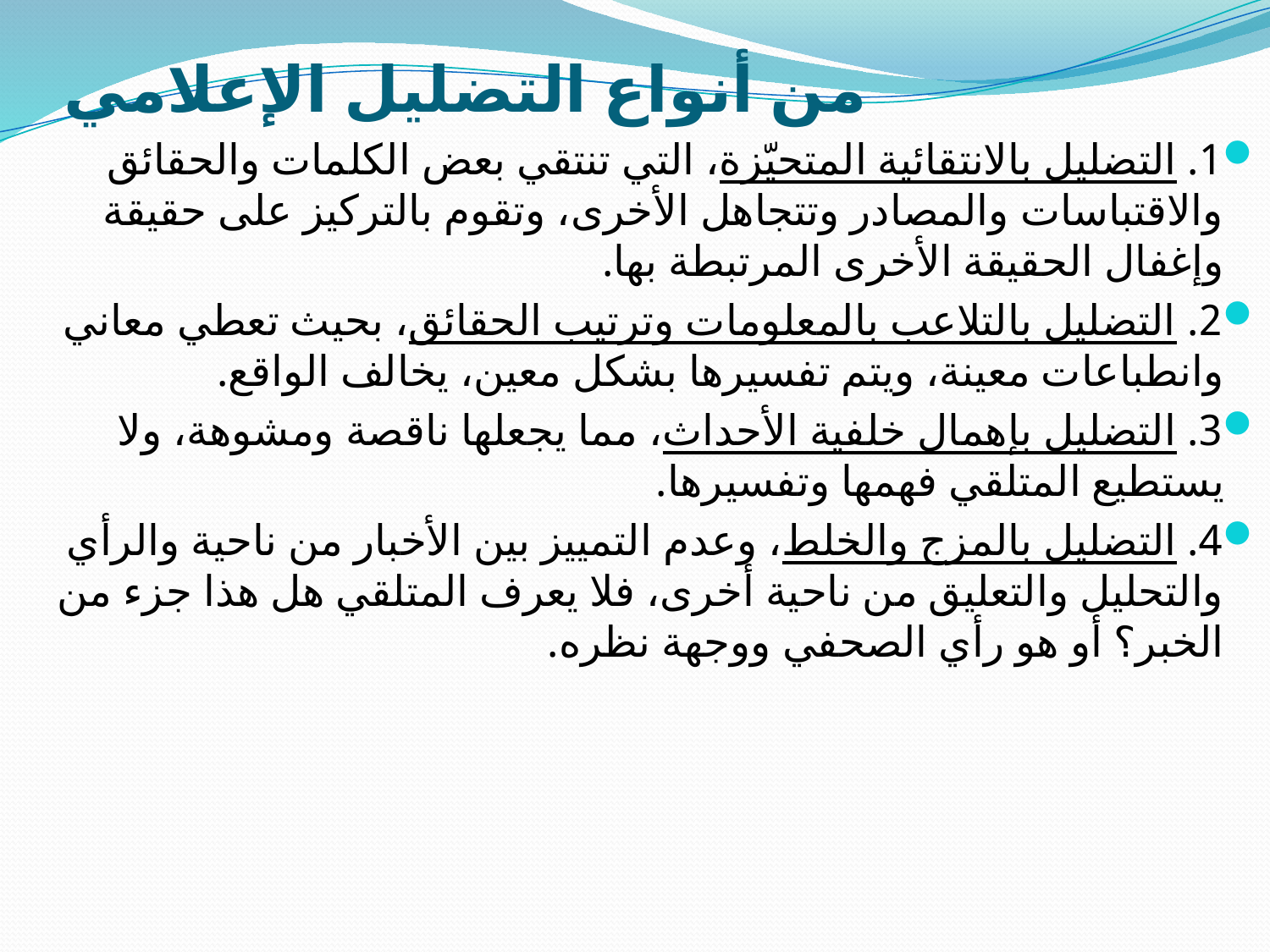

# من أنواع التضليل الإعلامي
1. التضليل بالانتقائية المتحيّزة، التي تنتقي بعض الكلمات والحقائق والاقتباسات والمصادر وتتجاهل الأخرى، وتقوم بالتركيز على حقيقة وإغفال الحقيقة الأخرى المرتبطة بها.
2. التضليل بالتلاعب بالمعلومات وترتيب الحقائق، بحيث تعطي معاني وانطباعات معينة، ويتم تفسيرها بشكل معين، يخالف الواقع.
3. التضليل بإهمال خلفية الأحداث، مما يجعلها ناقصة ومشوهة، ولا يستطيع المتلقي فهمها وتفسيرها.
4. التضليل بالمزج والخلط، وعدم التمييز بين الأخبار من ناحية والرأي والتحليل والتعليق من ناحية أخرى، فلا يعرف المتلقي هل هذا جزء من الخبر؟ أو هو رأي الصحفي ووجهة نظره.